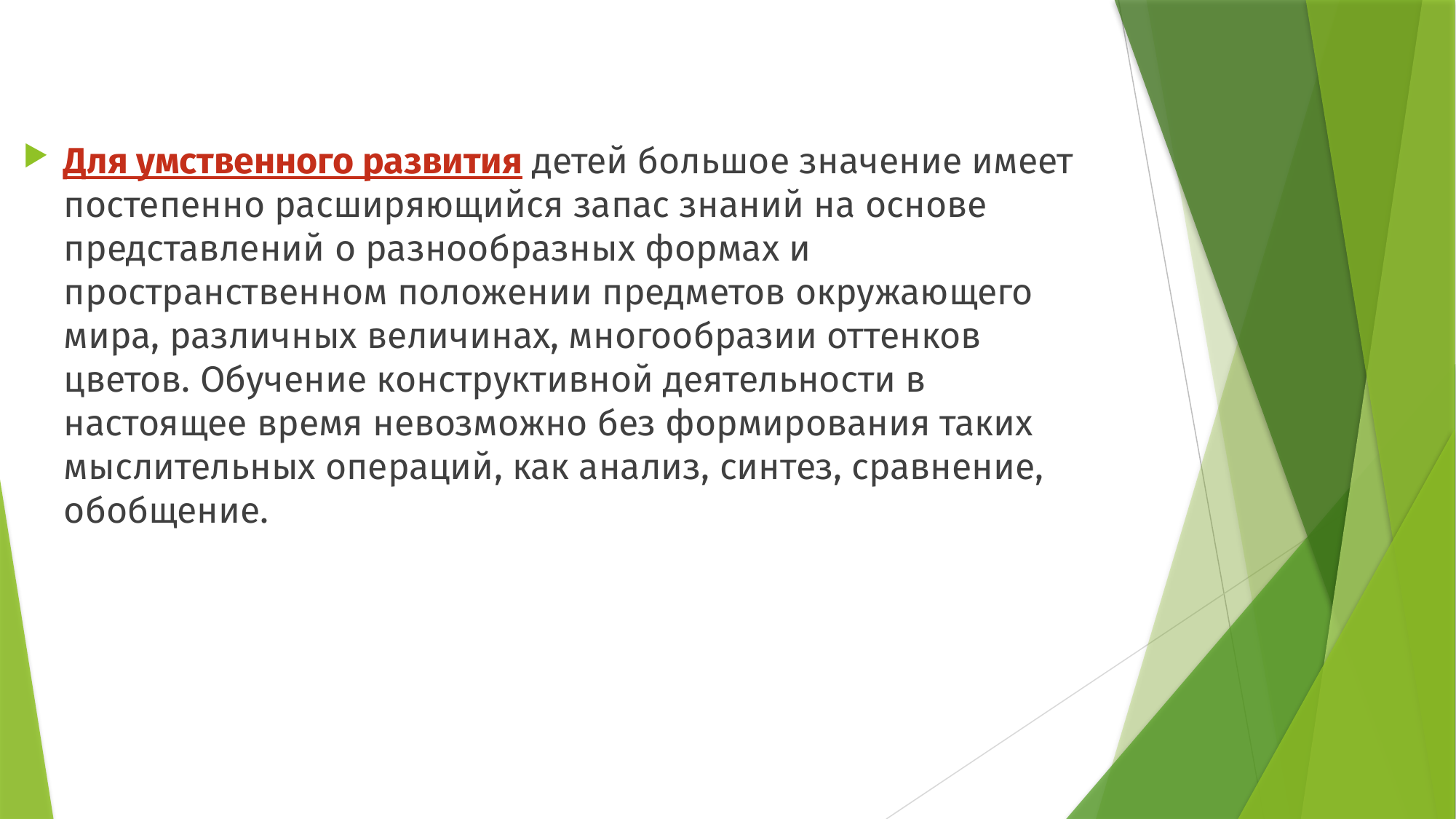

Для умственного развития детей большое значение имеет постепенно расширяющийся запас знаний на основе представлений о разнообразных формах и пространственном положении предметов окружающего мира, различных величинах, многообразии оттенков цветов. Обучение конструктивной деятельности в настоящее время невозможно без формирования таких мыслительных операций, как анализ, синтез, сравнение, обобщение.